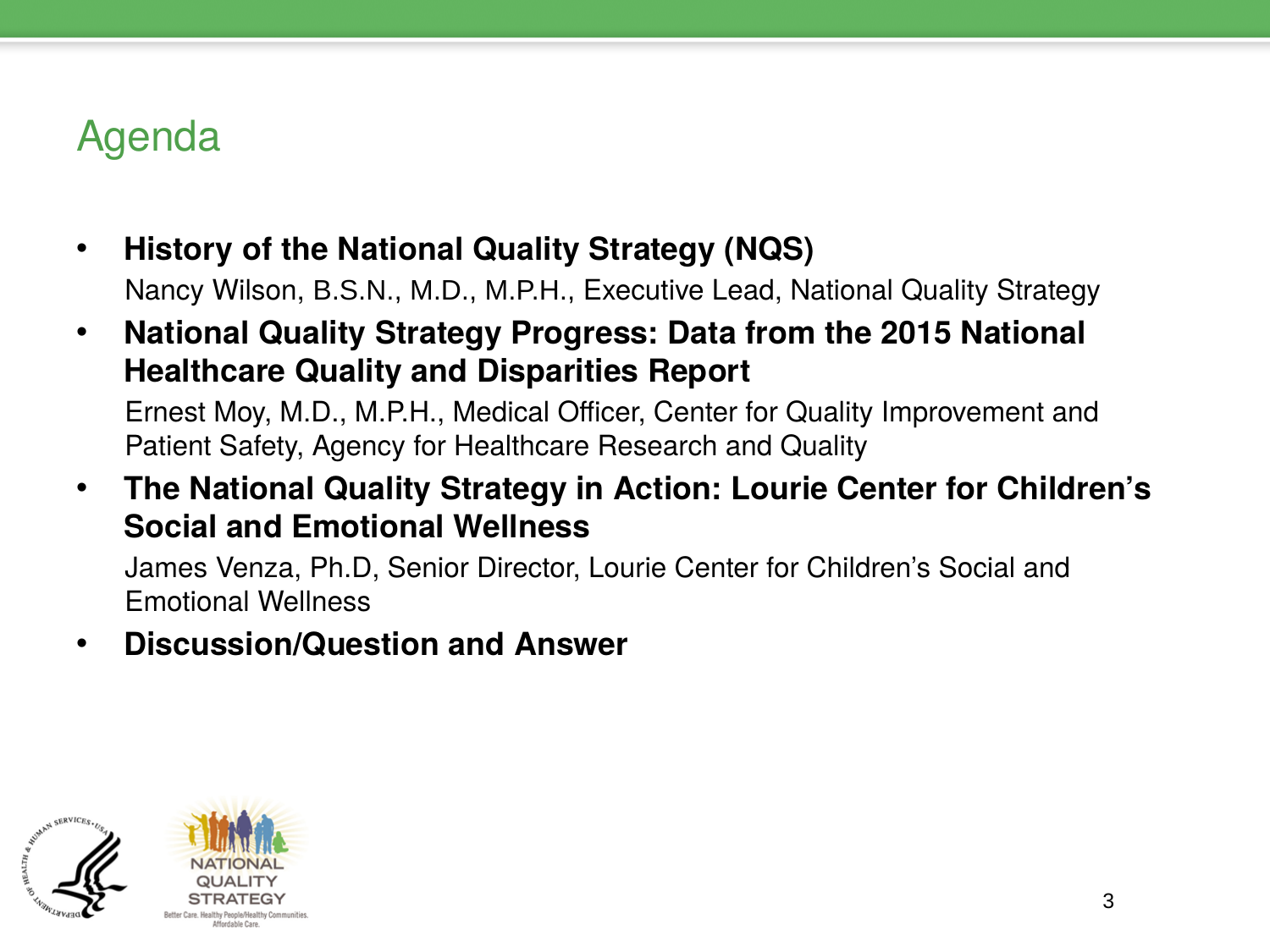

# Agenda
History of the National Quality Strategy (NQS)
Nancy Wilson, B.S.N., M.D., M.P.H., Executive Lead, National Quality Strategy
National Quality Strategy Progress: Data from the 2015 National Healthcare Quality and Disparities Report
Ernest Moy, M.D., M.P.H., Medical Officer, Center for Quality Improvement and Patient Safety, Agency for Healthcare Research and Quality
The National Quality Strategy in Action: Lourie Center for Children’s Social and Emotional Wellness
James Venza, Ph.D, Senior Director, Lourie Center for Children’s Social and Emotional Wellness
Discussion/Question and Answer
3